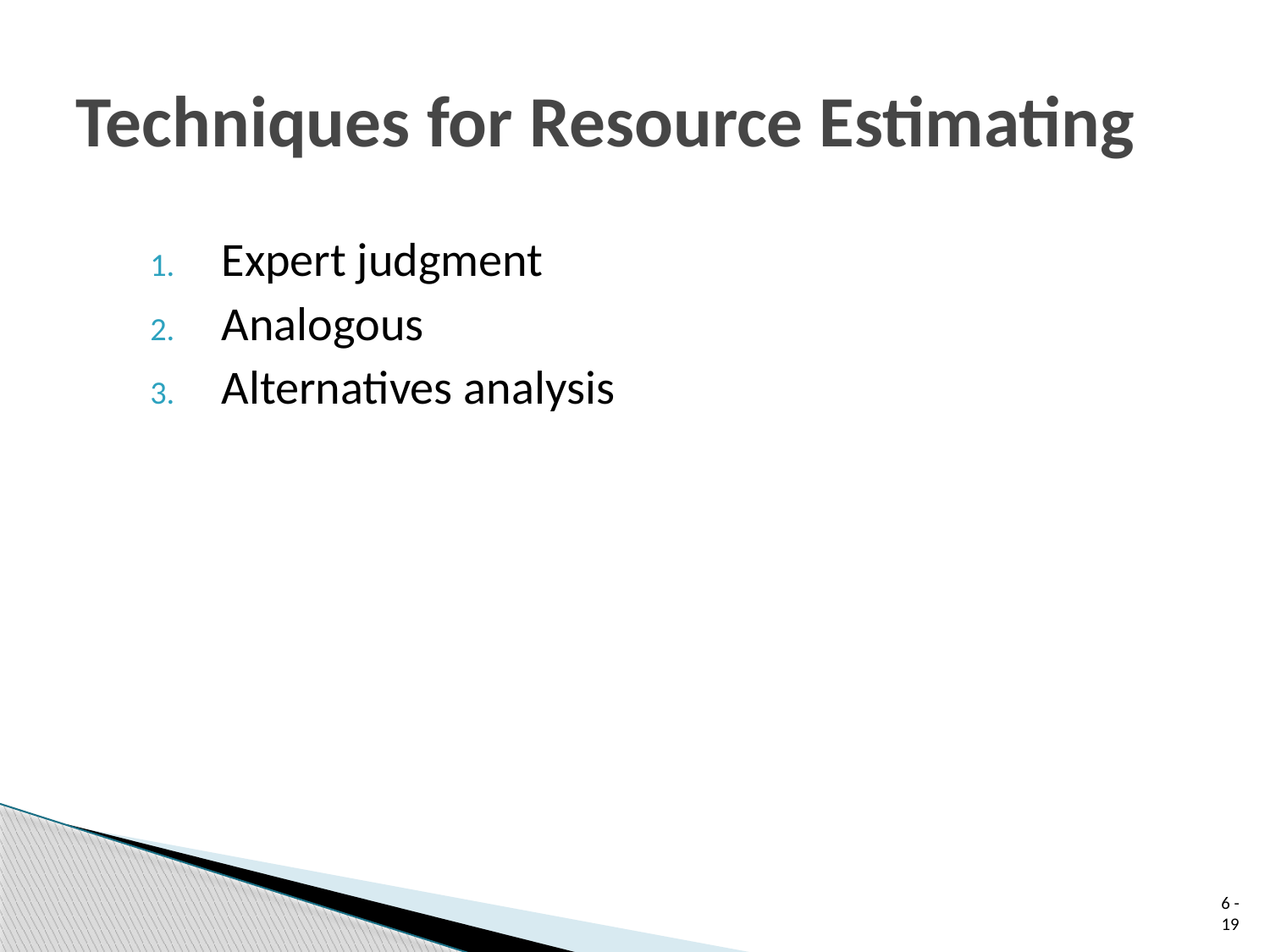

# Techniques for Resource Estimating
Expert judgment
Analogous
Alternatives analysis

 6 - 19